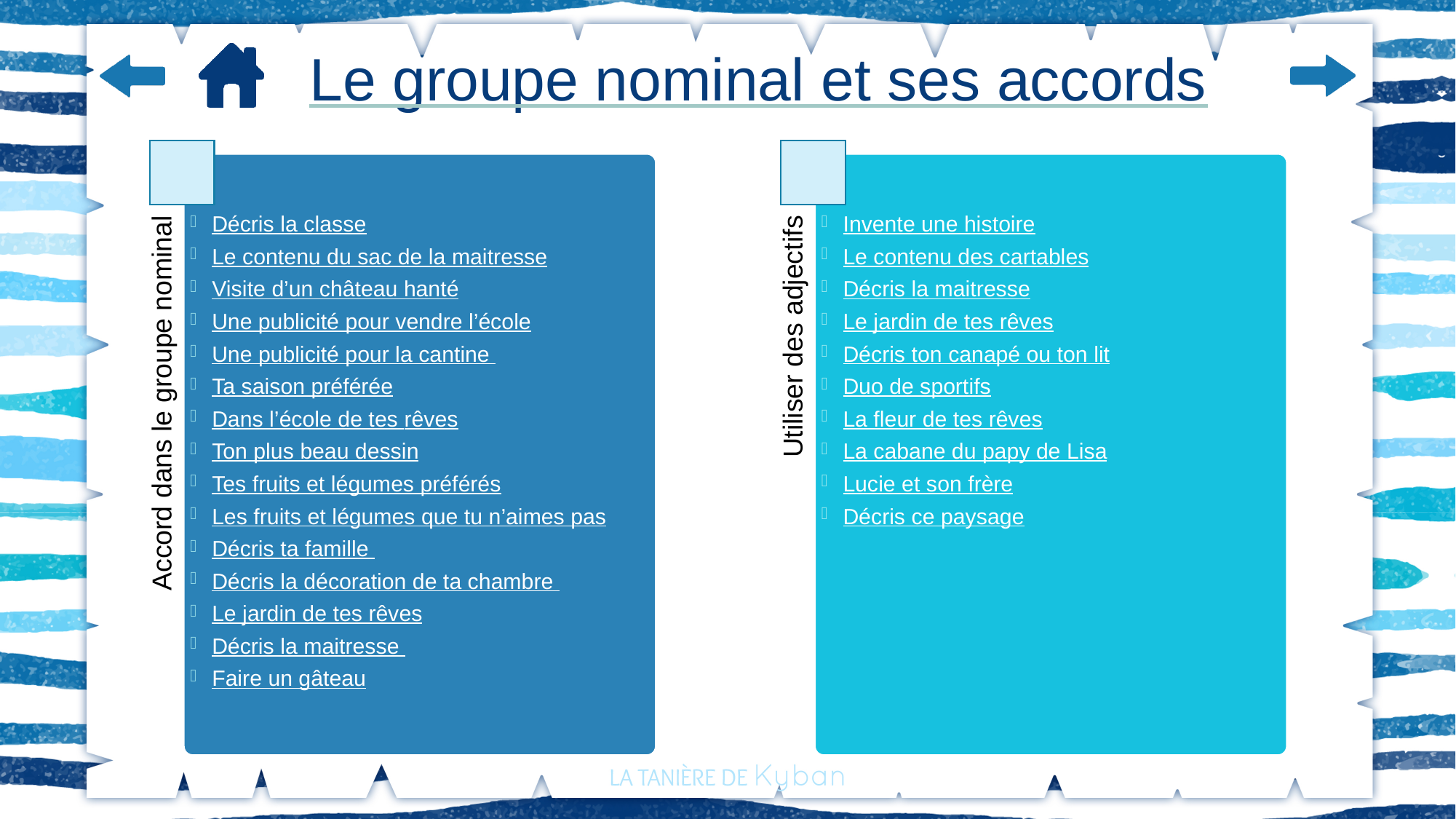

# Le groupe nominal et ses accords

Décris la classe
Le contenu du sac de la maitresse
Visite d’un château hanté
Une publicité pour vendre l’école
Une publicité pour la cantine
Ta saison préférée
Dans l’école de tes rêves
Ton plus beau dessin
Tes fruits et légumes préférés
Les fruits et légumes que tu n’aimes pas
Décris ta famille
Décris la décoration de ta chambre
Le jardin de tes rêves
Décris la maitresse
Faire un gâteau

Accord dans le groupe nominal

Invente une histoire
Le contenu des cartables
Décris la maitresse
Le jardin de tes rêves
Décris ton canapé ou ton lit
Duo de sportifs
La fleur de tes rêves
La cabane du papy de Lisa
Lucie et son frère
Décris ce paysage
Utiliser des adjectifs